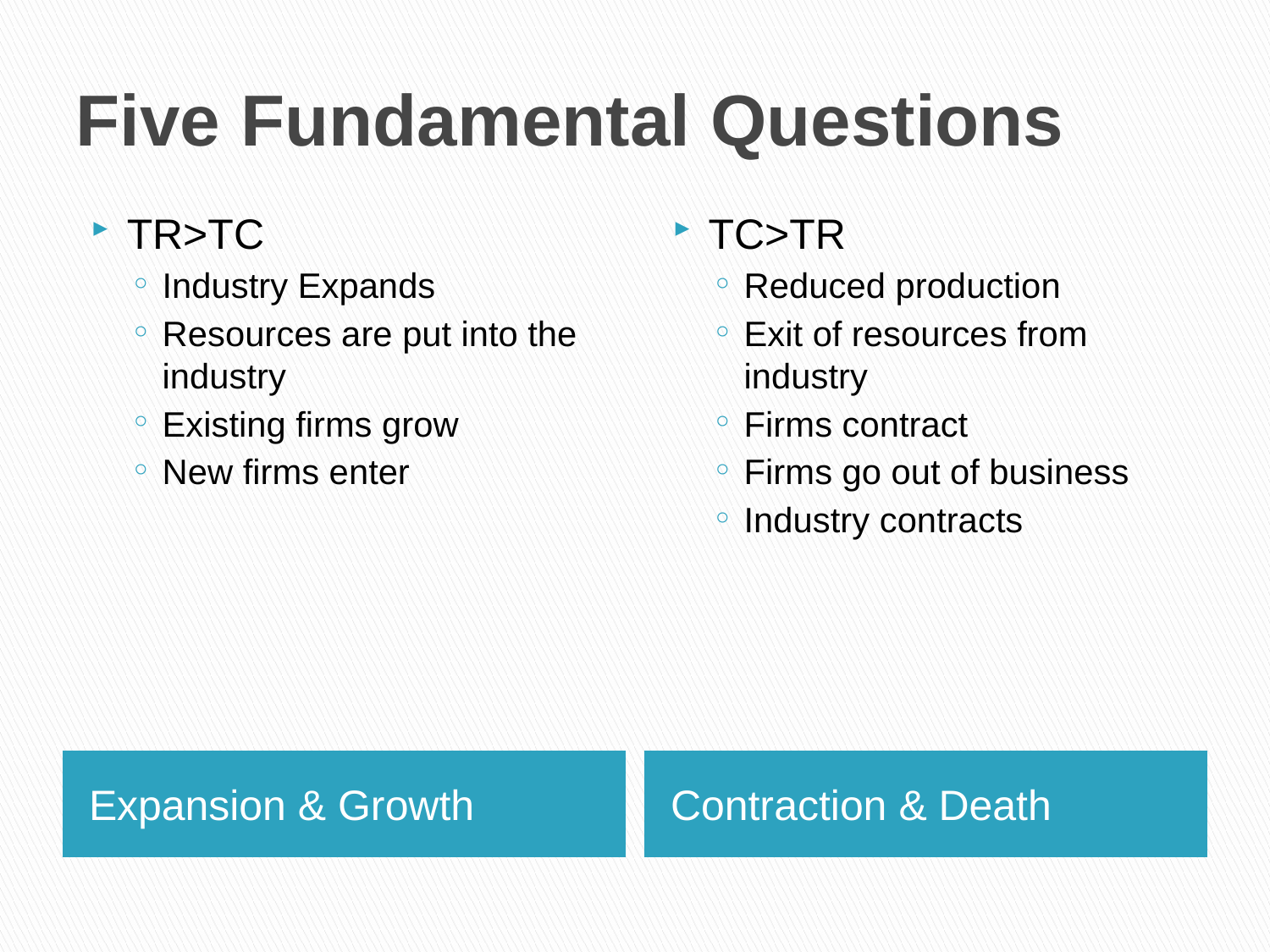

# Five Fundamental Questions
TR>TC
Industry Expands
Resources are put into the industry
Existing firms grow
New firms enter

TC>TR
Reduced production
Exit of resources from industry
Firms contract
Firms go out of business
Industry contracts

Expansion & Growth
Contraction & Death